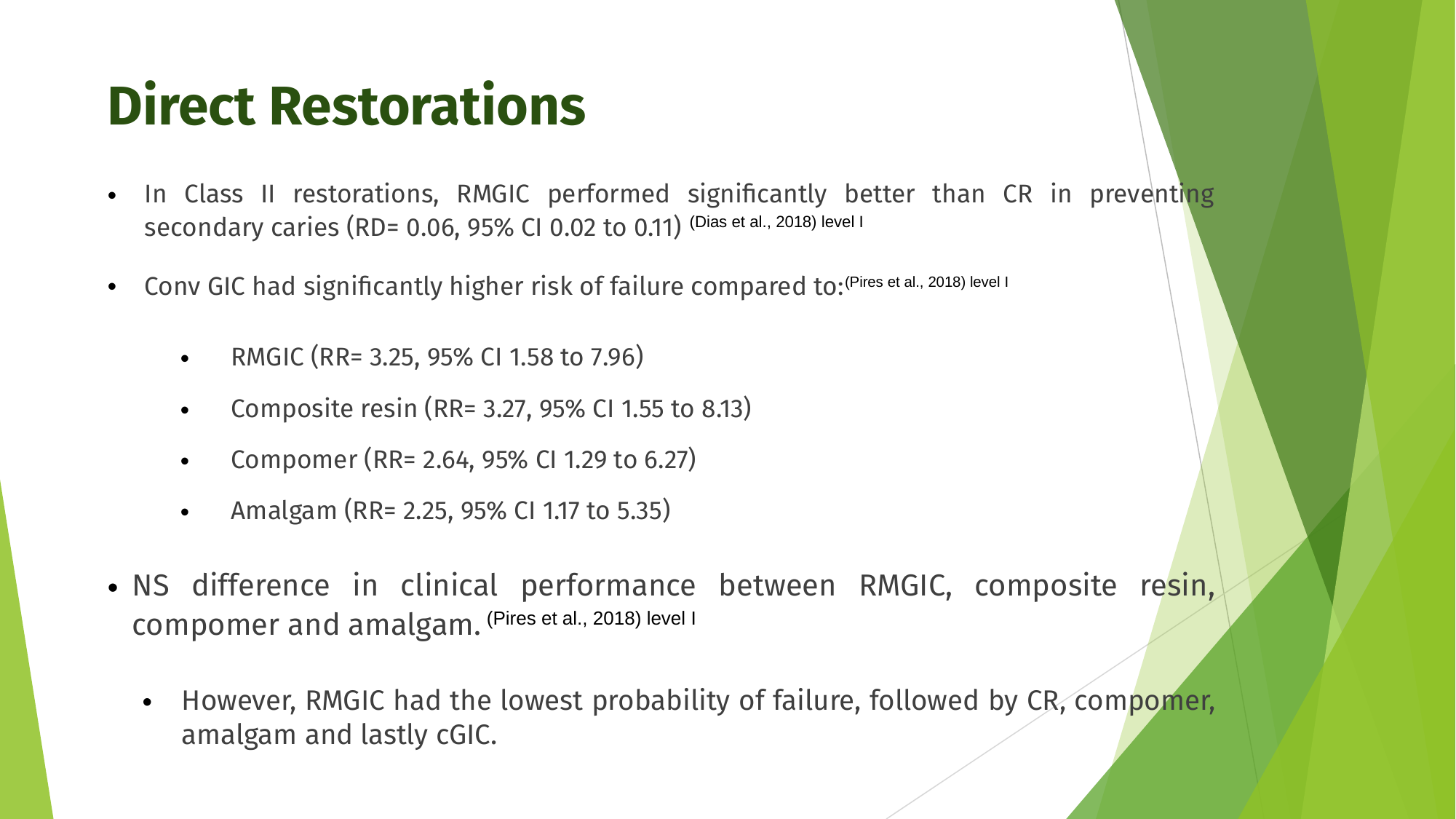

# Direct Restorations

In Class II restorations, RMGIC performed significantly better than CR in preventing secondary caries (RD= 0.06, 95% CI 0.02 to 0.11) (Dias et al., 2018) level I

Conv GIC had significantly higher risk of failure compared to:(Pires et al., 2018) level I

RMGIC (RR= 3.25, 95% CI 1.58 to 7.96)
Composite resin (RR= 3.27, 95% CI 1.55 to 8.13)
Compomer (RR= 2.64, 95% CI 1.29 to 6.27)
Amalgam (RR= 2.25, 95% CI 1.17 to 5.35)

NS difference in clinical performance between RMGIC, composite resin, compomer and amalgam. (Pires et al., 2018) level I

However, RMGIC had the lowest probability of failure, followed by CR, compomer, amalgam and lastly cGIC.